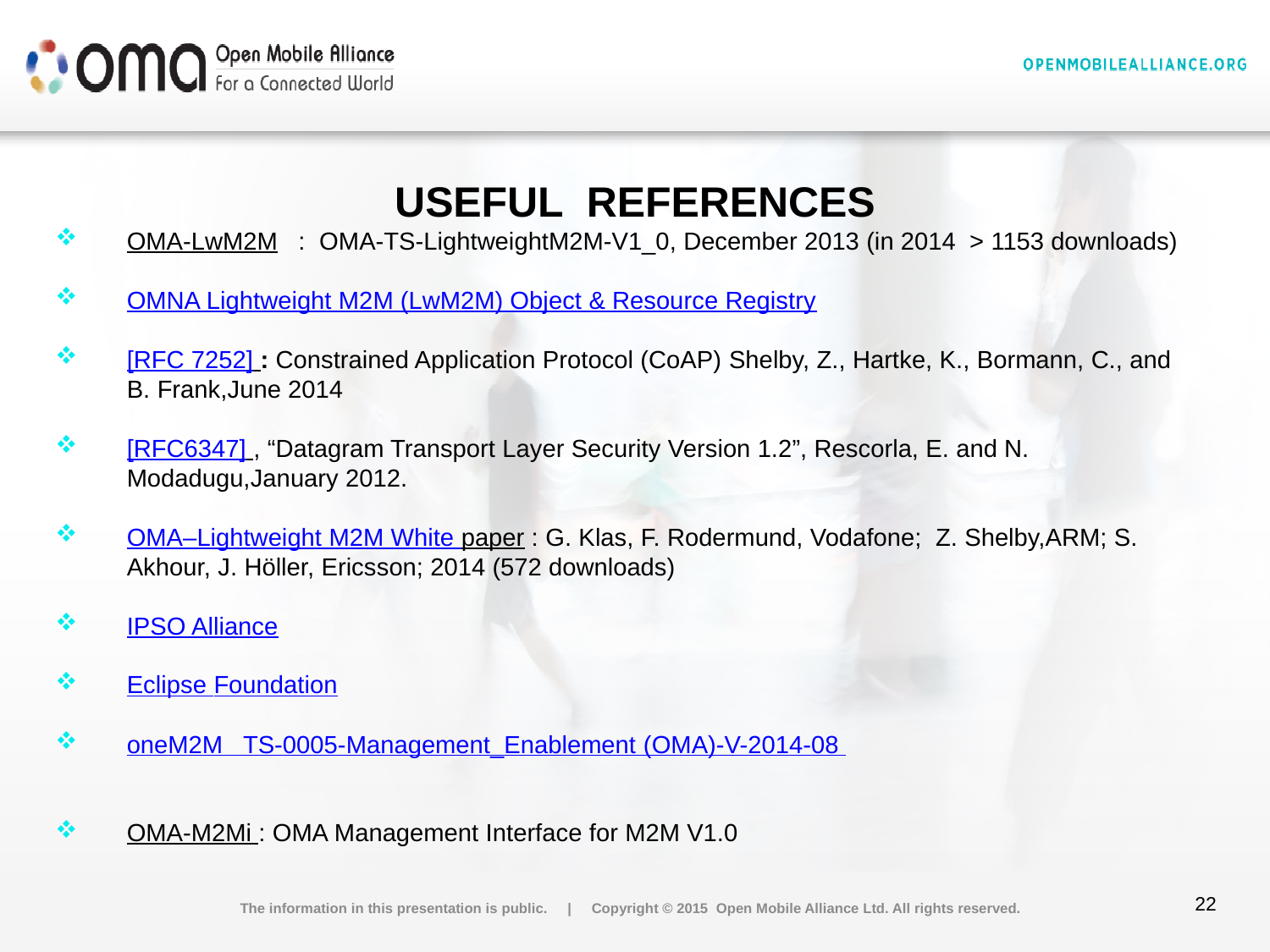

# USEFUL  References

OMA-LwM2M   :  OMA-TS-LightweightM2M-V1_0, December 2013 (in 2014  > 1153 downloads)

OMNA Lightweight M2M (LwM2M) Object & Resource Registry

[RFC 7252] : Constrained Application Protocol (CoAP) Shelby, Z., Hartke, K., Bormann, C., and B. Frank,June 2014

[RFC6347] , “Datagram Transport Layer Security Version 1.2”, Rescorla, E. and N. Modadugu,January 2012.

OMA–Lightweight M2M White paper : G. Klas, F. Rodermund, Vodafone;  Z. Shelby,ARM; S. Akhour, J. Höller, Ericsson; 2014 (572 downloads)

IPSO Alliance

Eclipse Foundation

oneM2M   TS-0005-Management_Enablement (OMA)-V-2014-08

OMA-M2Mi : OMA Management Interface for M2M V1.0

The information in this presentation is public.     |     Copyright © 2015  Open Mobile Alliance Ltd. All rights reserved.